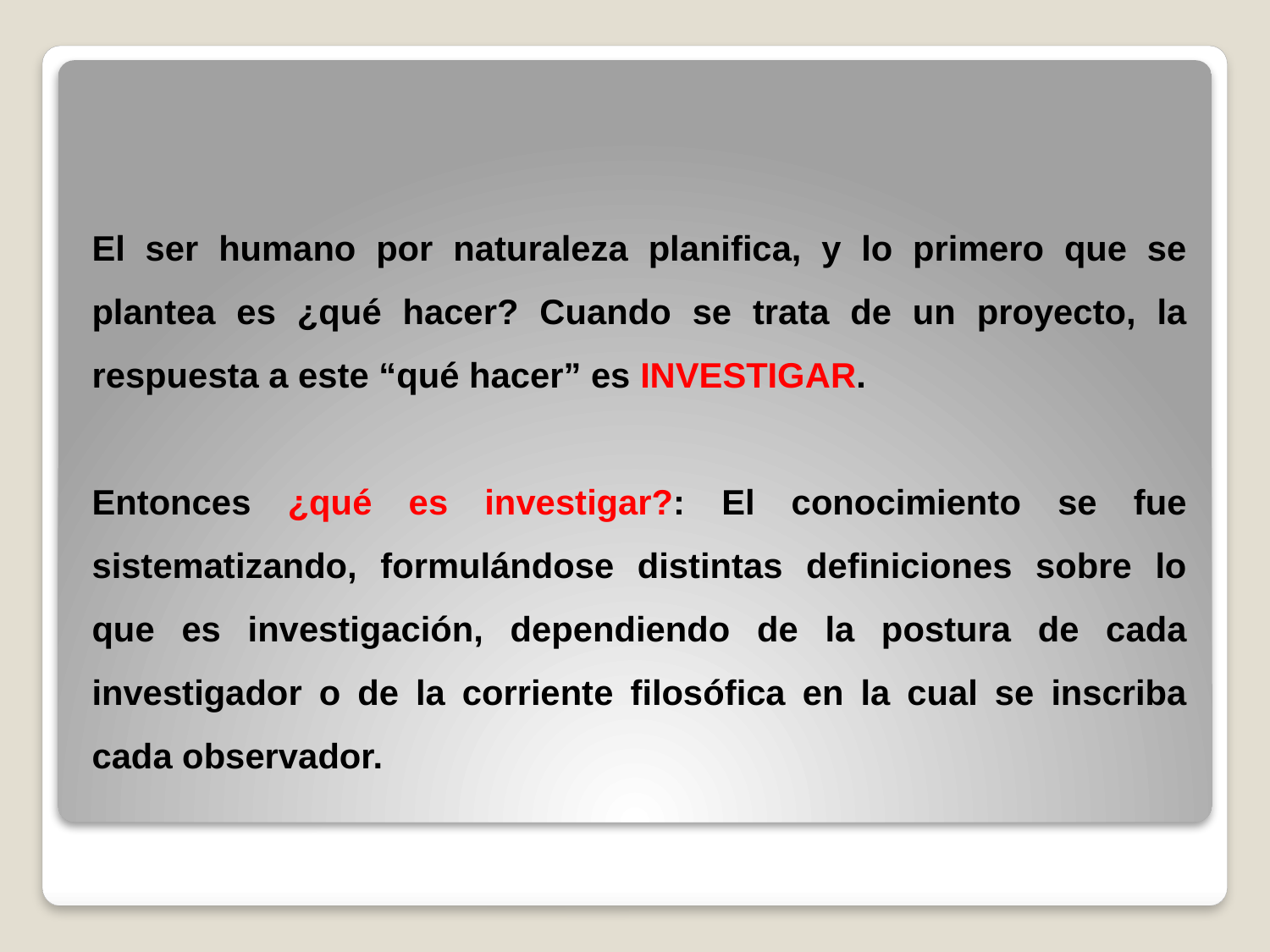

El ser humano por naturaleza planifica, y lo primero que se plantea es ¿qué hacer? Cuando se trata de un proyecto, la respuesta a este “qué hacer” es INVESTIGAR.

Entonces ¿qué es investigar?: El conocimiento se fue sistematizando, formulándose distintas definiciones sobre lo que es investigación, dependiendo de la postura de cada investigador o de la corriente filosófica en la cual se inscriba cada observador.